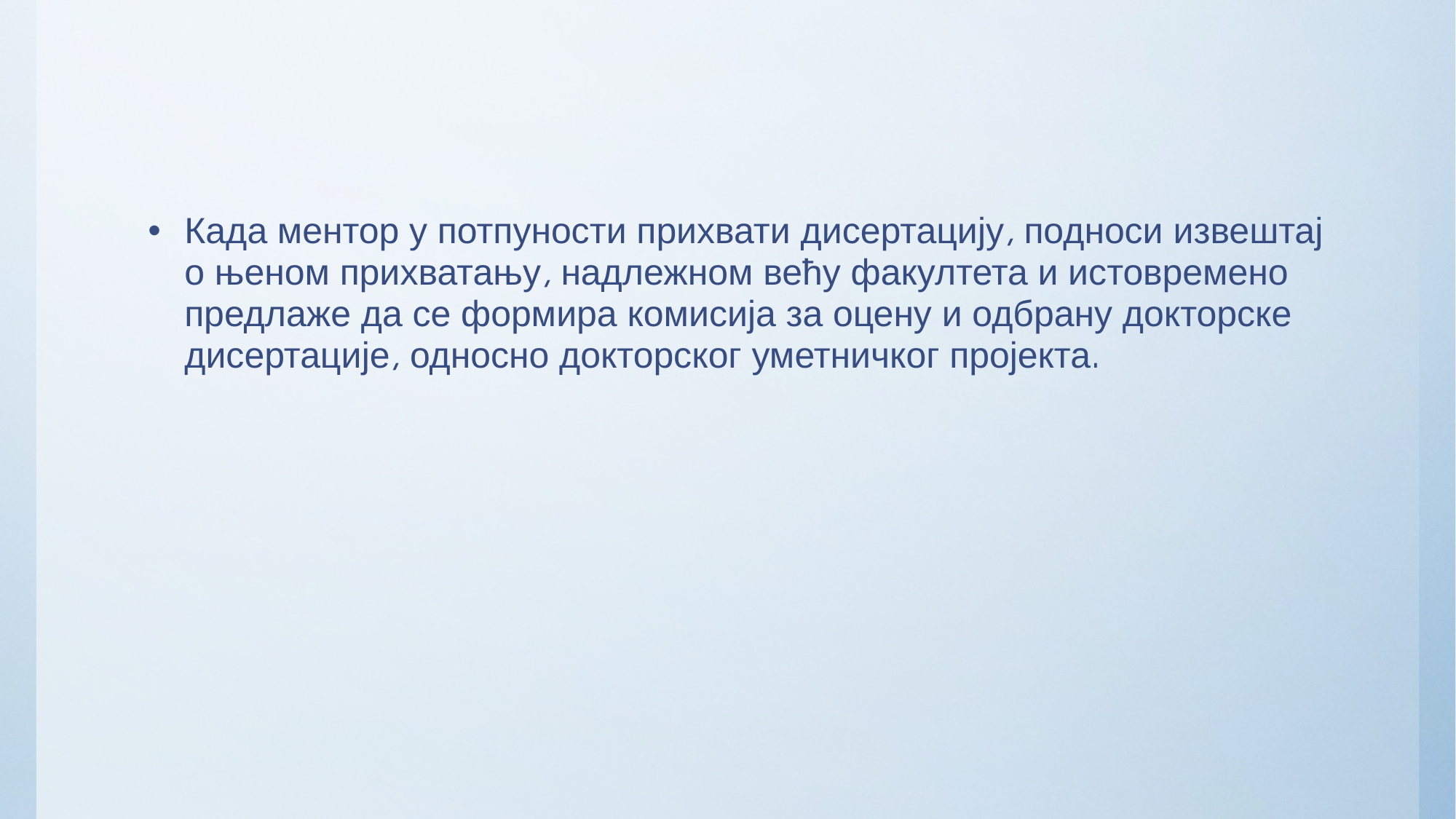

#
Када ментор у потпуности прихвати дисертацију, подноси извештај о њеном прихватању, надлежном већу факултета и истовремено предлаже да се формира комисија за оцену и одбрану докторске дисертације, односно докторског уметничког пројекта.